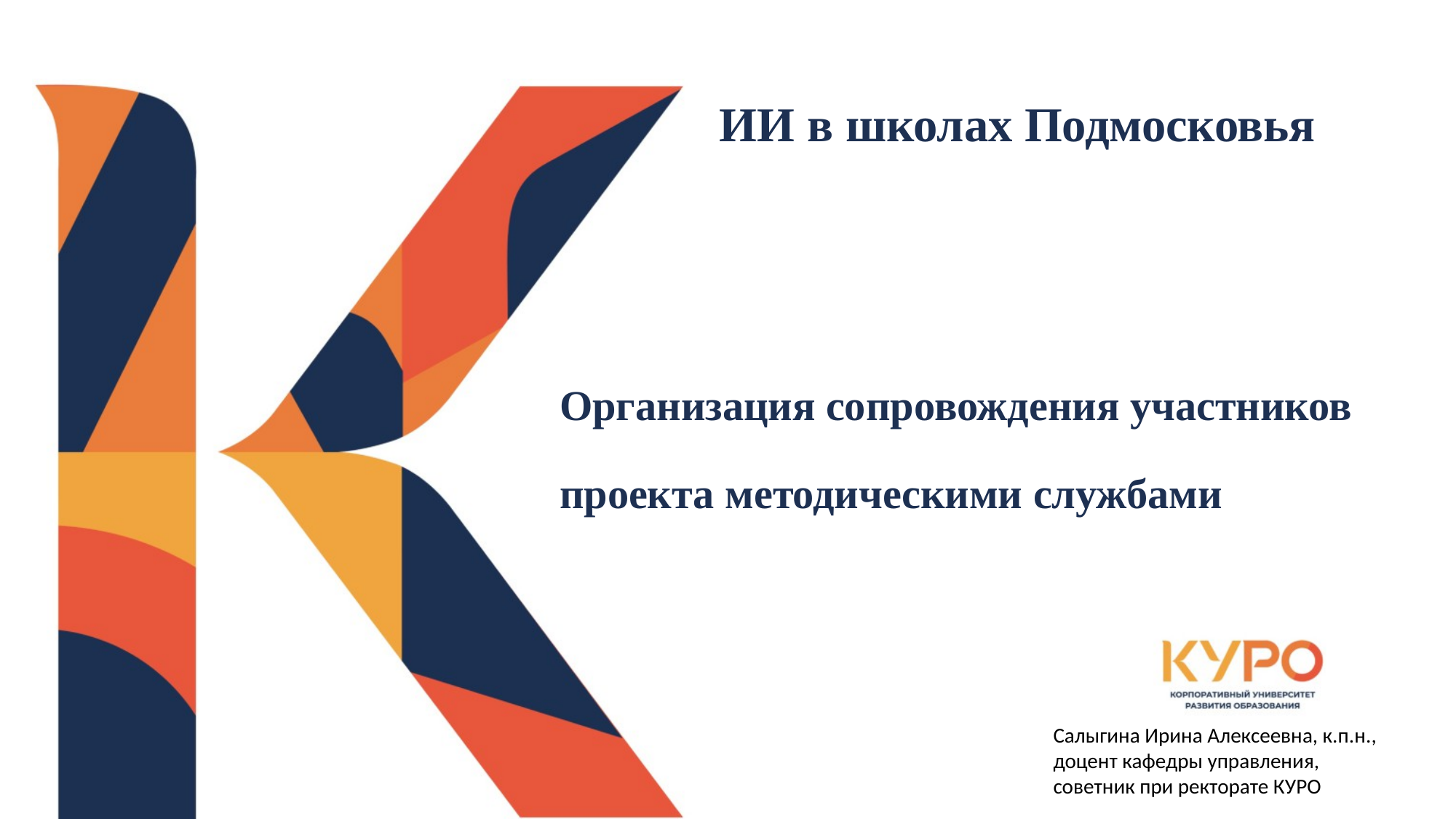

ИИ в школах Подмосковья
# Организация сопровождения участников проекта методическими службами
Салыгина Ирина Алексеевна, к.п.н.,
доцент кафедры управления,
советник при ректорате КУРО